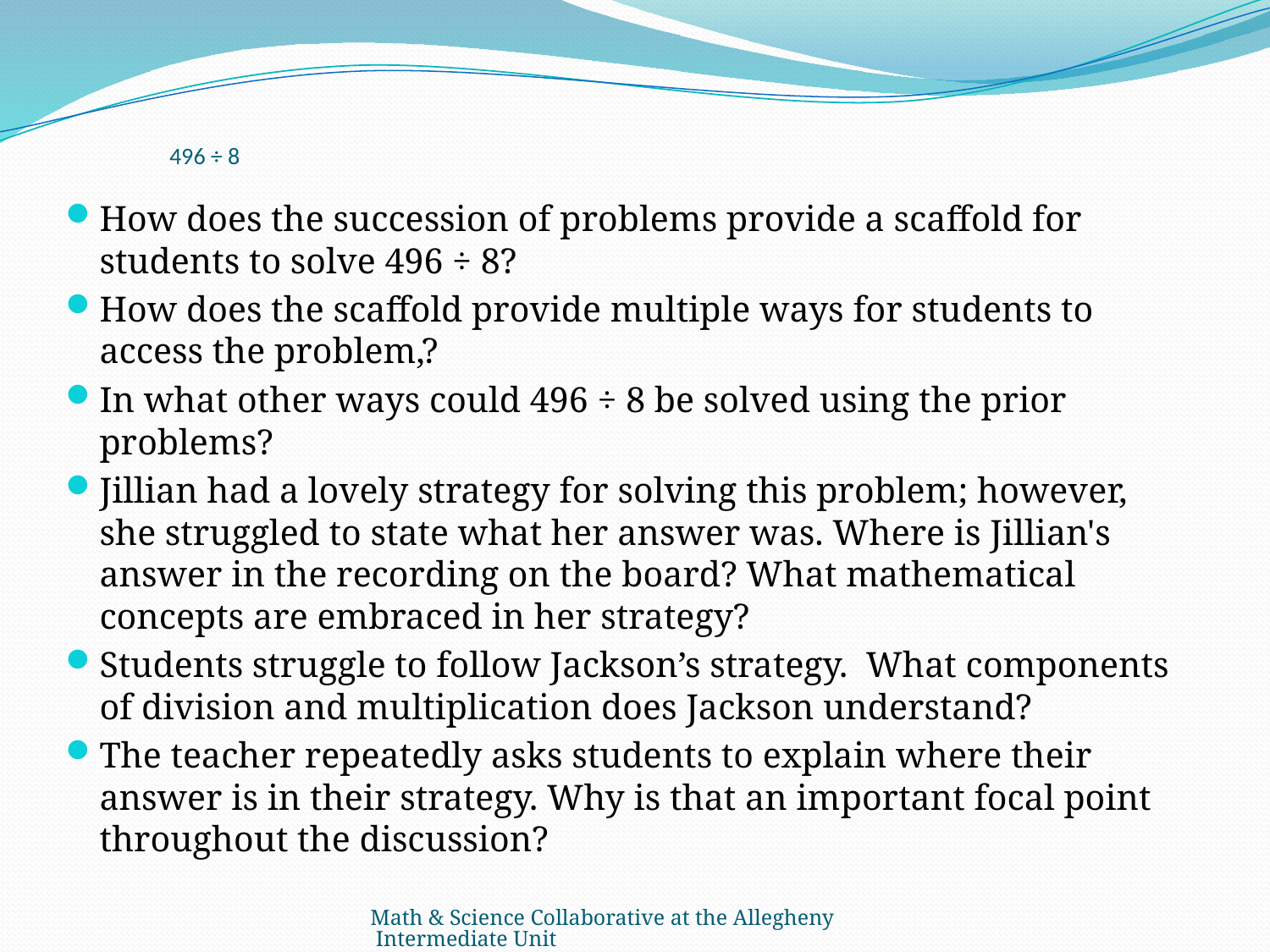

# 496 ÷ 8
How does the succession of problems provide a scaffold for students to solve 496 ÷ 8?
How does the scaffold provide multiple ways for students to access the problem,?
In what other ways could 496 ÷ 8 be solved using the prior problems?
Jillian had a lovely strategy for solving this problem; however, she struggled to state what her answer was. Where is Jillian's answer in the recording on the board? What mathematical concepts are embraced in her strategy?
Students struggle to follow Jackson’s strategy.  What components of division and multiplication does Jackson understand?
The teacher repeatedly asks students to explain where their answer is in their strategy. Why is that an important focal point throughout the discussion?

Math & Science Collaborative at the Allegheny Intermediate Unit